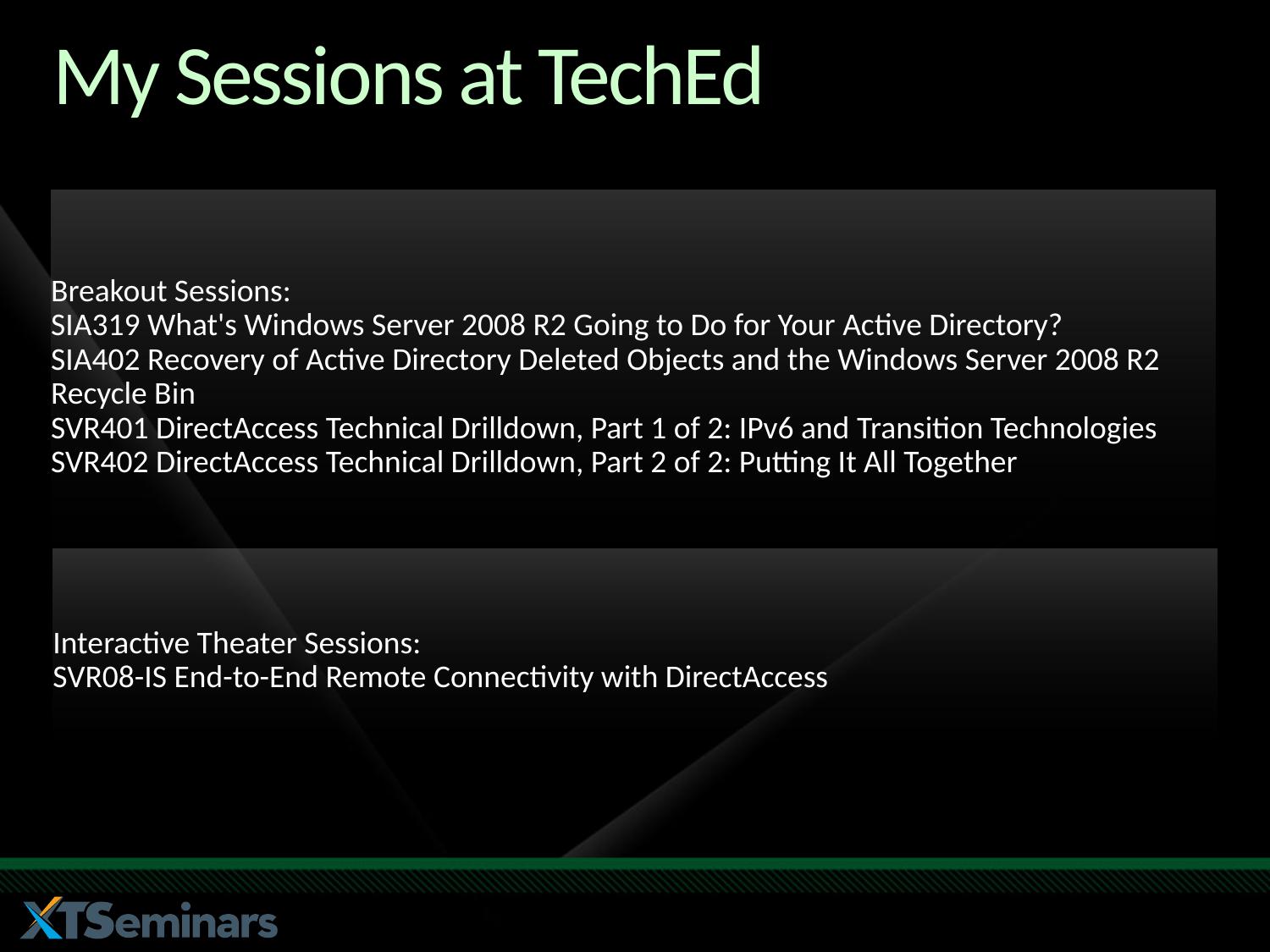

Required Slide
Speakers,
please list the Breakout Sessions,
TLC Interactive Theaters and Labs
that are related to your session.
# My Sessions at TechEd
Breakout Sessions:
SIA319 What's Windows Server 2008 R2 Going to Do for Your Active Directory?
SIA402 Recovery of Active Directory Deleted Objects and the Windows Server 2008 R2 Recycle Bin
SVR401 DirectAccess Technical Drilldown, Part 1 of 2: IPv6 and Transition Technologies
SVR402 DirectAccess Technical Drilldown, Part 2 of 2: Putting It All Together

Interactive Theater Sessions:
SVR08-IS End-to-End Remote Connectivity with DirectAccess